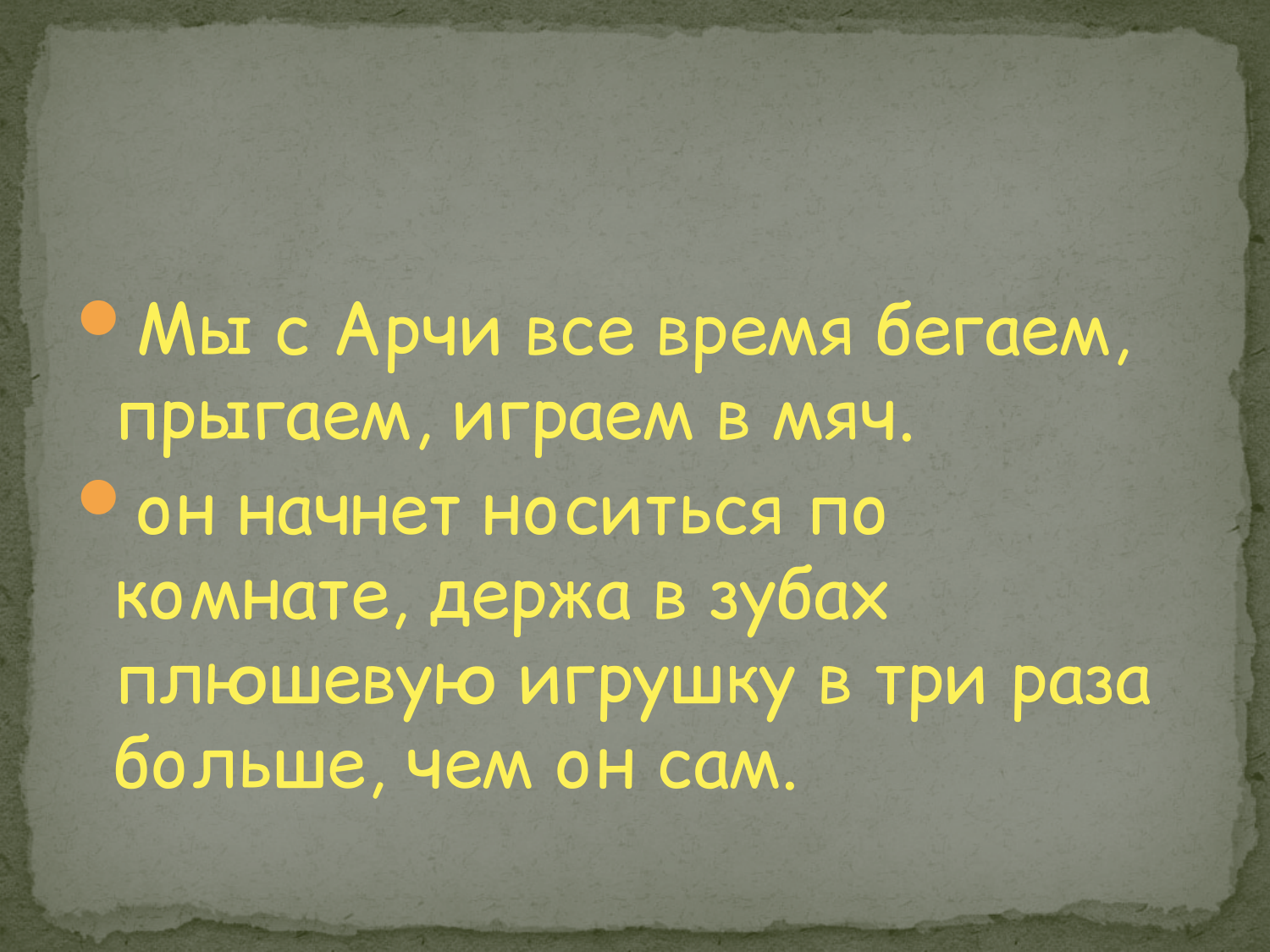

#

Мы с Арчи все время бегаем, прыгаем, играем в мяч.
он начнет носиться по комнате, держа в зубах плюшевую игрушку в три раза больше, чем он сам.